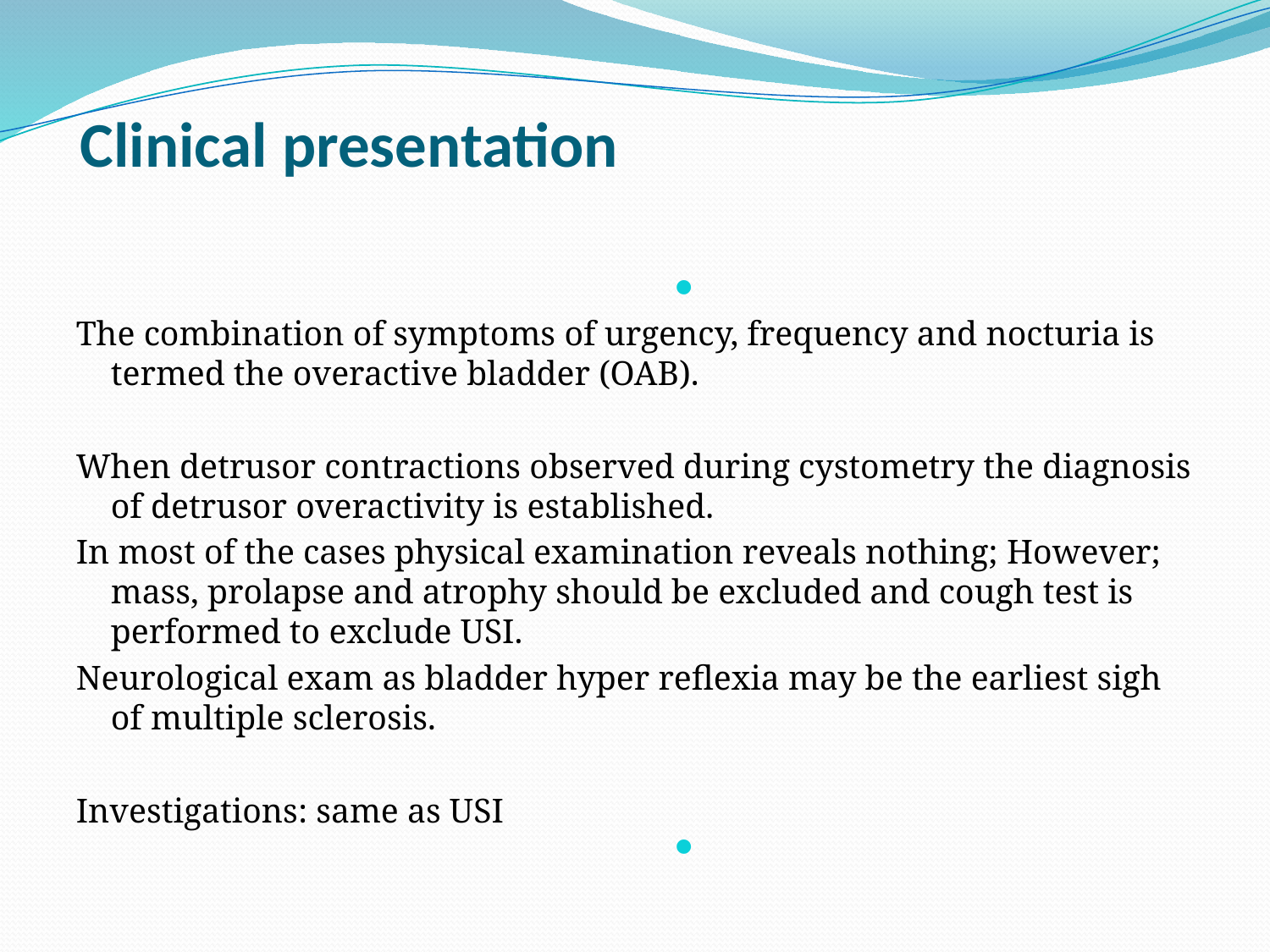

# Clinical presentation

The combination of symptoms of urgency, frequency and nocturia is termed the overactive bladder (OAB).

When detrusor contractions observed during cystometry the diagnosis of detrusor overactivity is established.
In most of the cases physical examination reveals nothing; However; mass, prolapse and atrophy should be excluded and cough test is performed to exclude USI.
Neurological exam as bladder hyper reflexia may be the earliest sigh of multiple sclerosis.

Investigations: same as USI